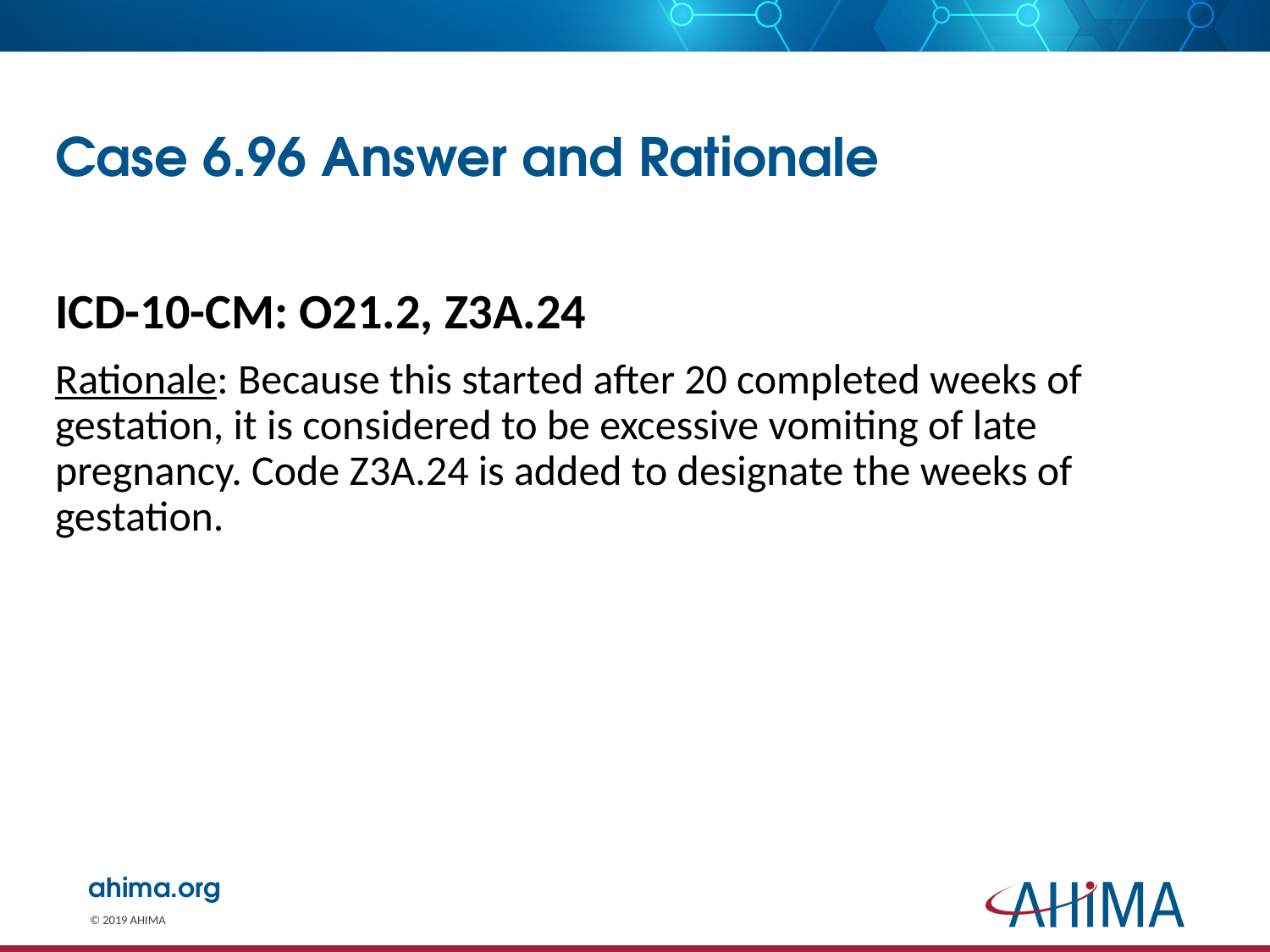

# Case 6.96 Answer and Rationale

ICD-10-CM: O21.2, Z3A.24
Rationale: Because this started after 20 completed weeks of gestation, it is considered to be excessive vomiting of late pregnancy. Code Z3A.24 is added to designate the weeks of gestation.